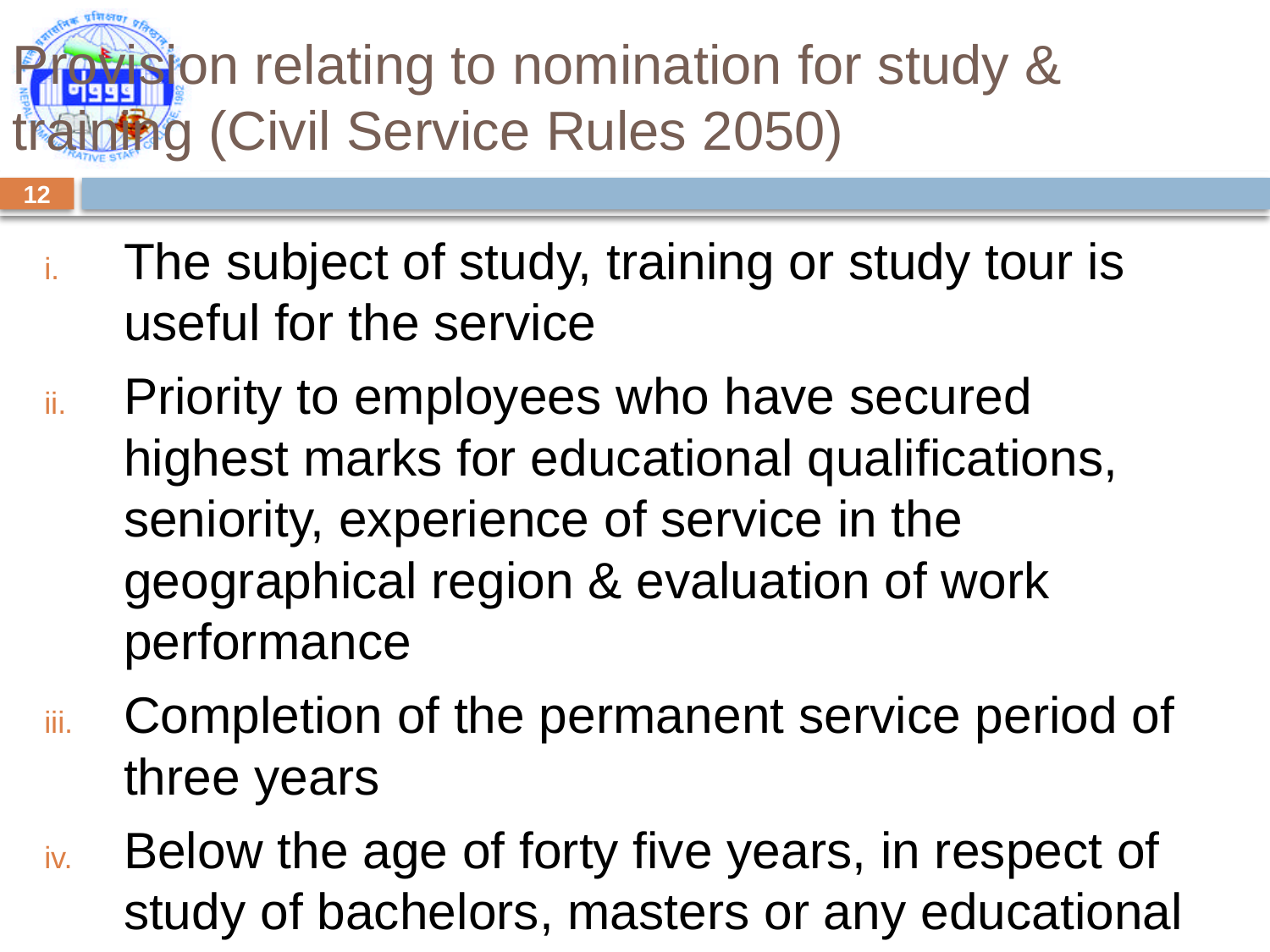

# Provision relating to nomination for study & training (Civil Service Rules 2050)
12
The subject of study, training or study tour is useful for the service
Priority to employees who have secured  highest marks for educational qualifications, seniority, experience of service in the geographical region & evaluation of work performance
Completion of the permanent service period of three years
Below the age of forty five years, in respect of study of bachelors, masters or any educational degree.